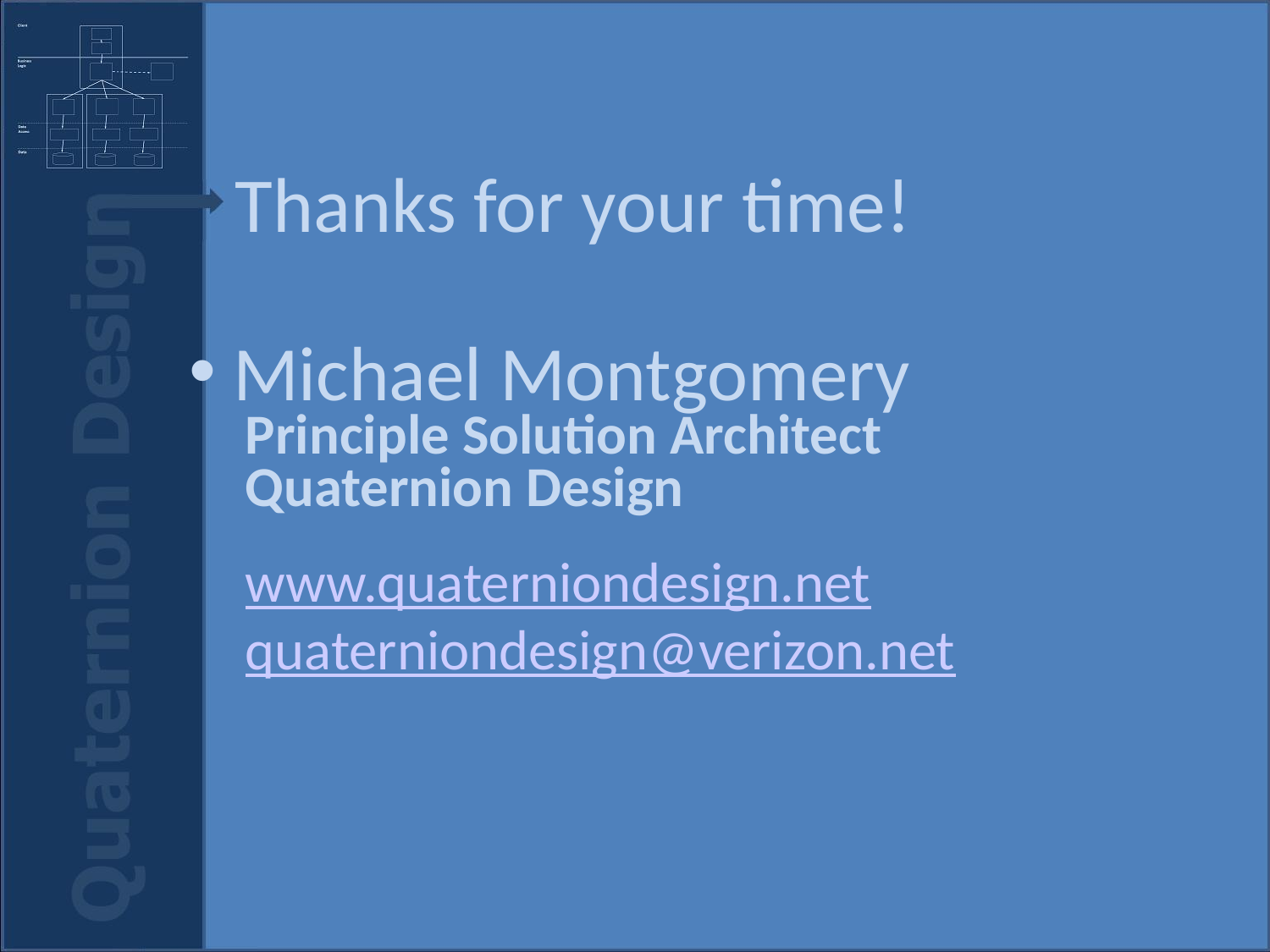

# Thanks for your time!
Michael Montgomery

Principle Solution Architect
Quaternion Design
www.quaterniondesign.net
quaterniondesign@verizon.net